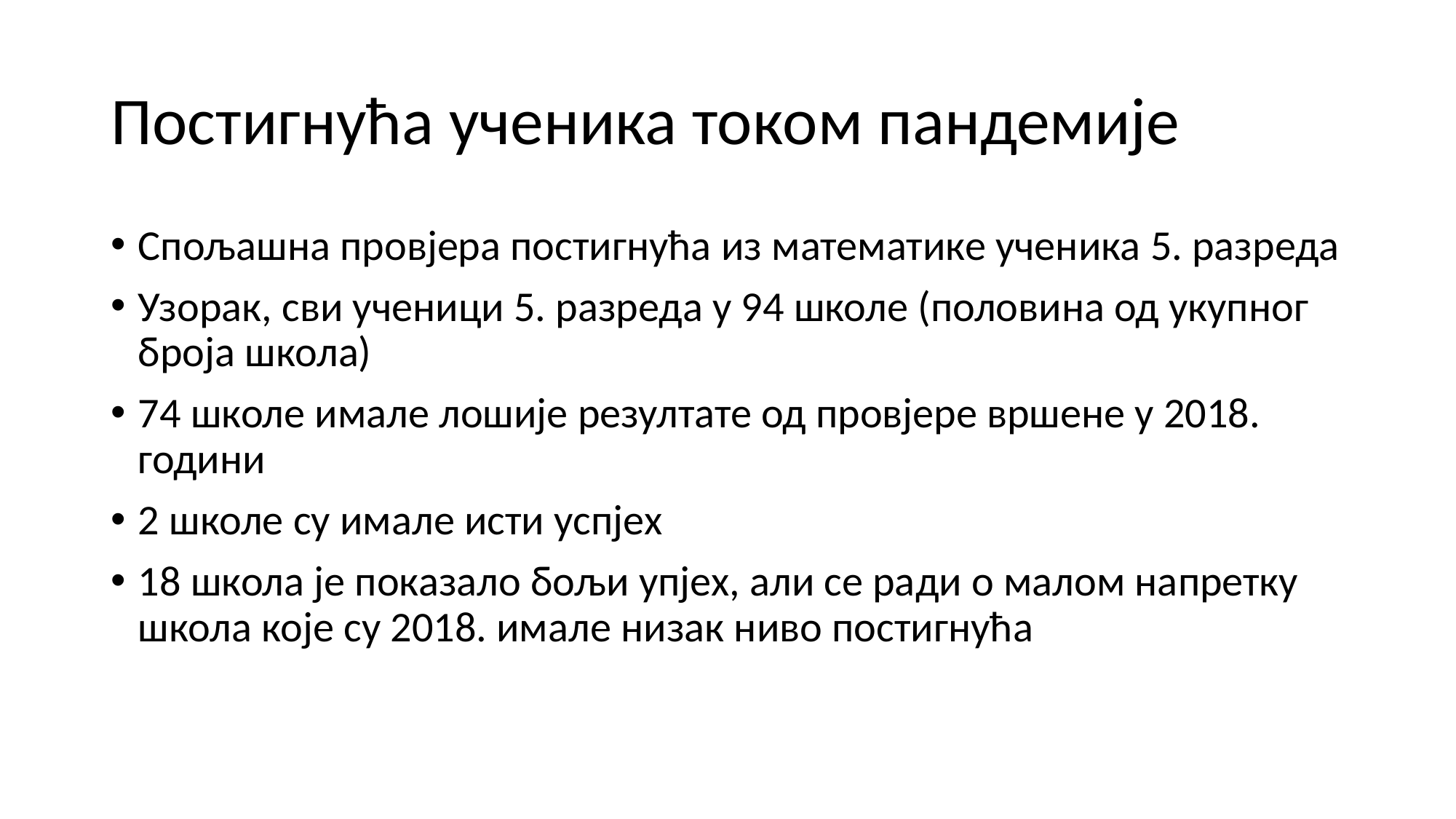

# Постигнућа ученика током пандемије
Спољашна провјера постигнућа из математике ученика 5. разреда
Узорак, сви ученици 5. разреда у 94 школе (половина од укупног броја школа)
74 школе имале лошије резултате од провјере вршене у 2018. години
2 школе су имале исти успјех
18 школа је показало бољи упјех, али се ради о малом напретку школа које су 2018. имале низак ниво постигнућа